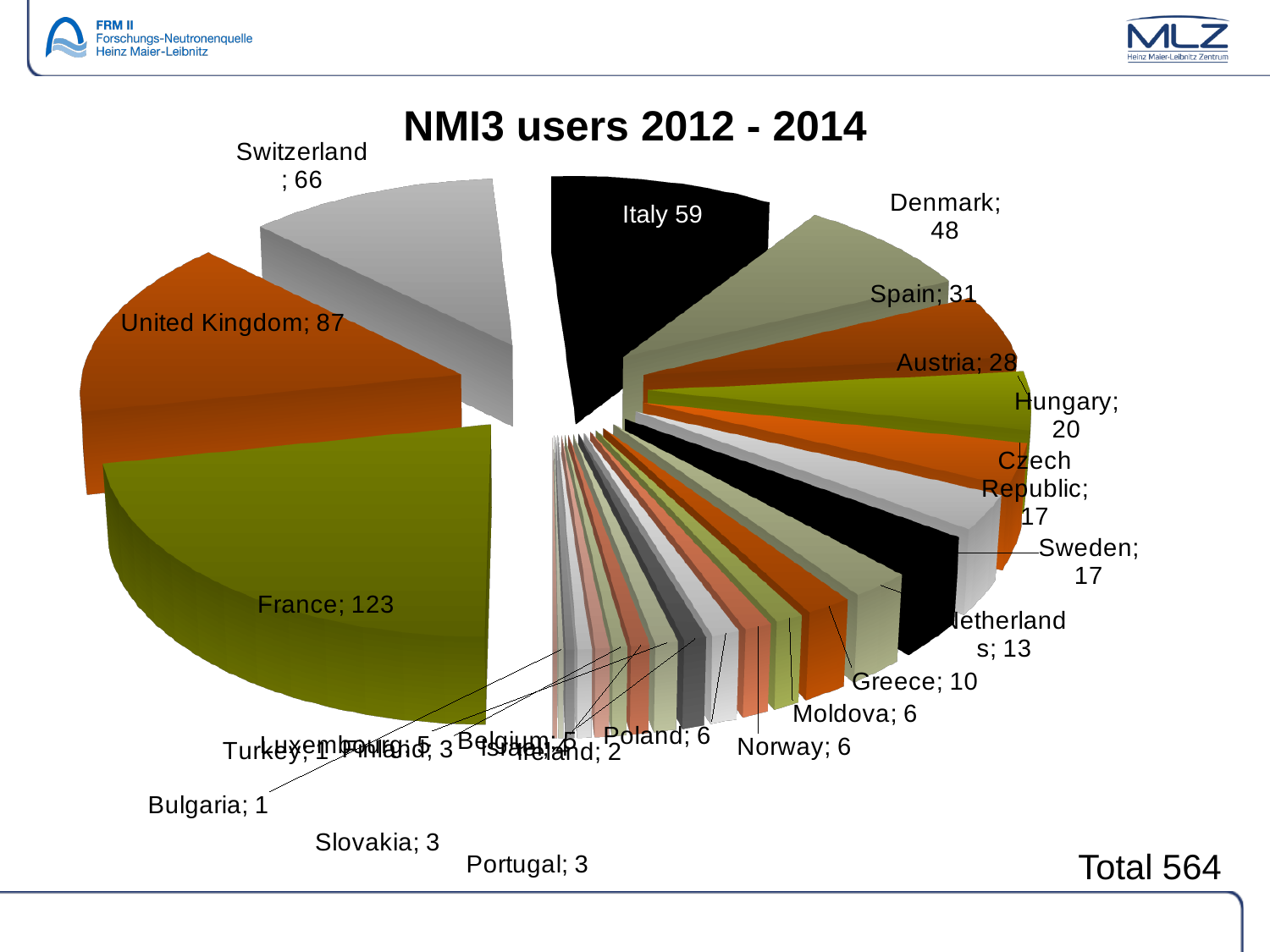

[unsupported chart]

# NMI3 users 2012 - 2014
Italy 59
Total 564